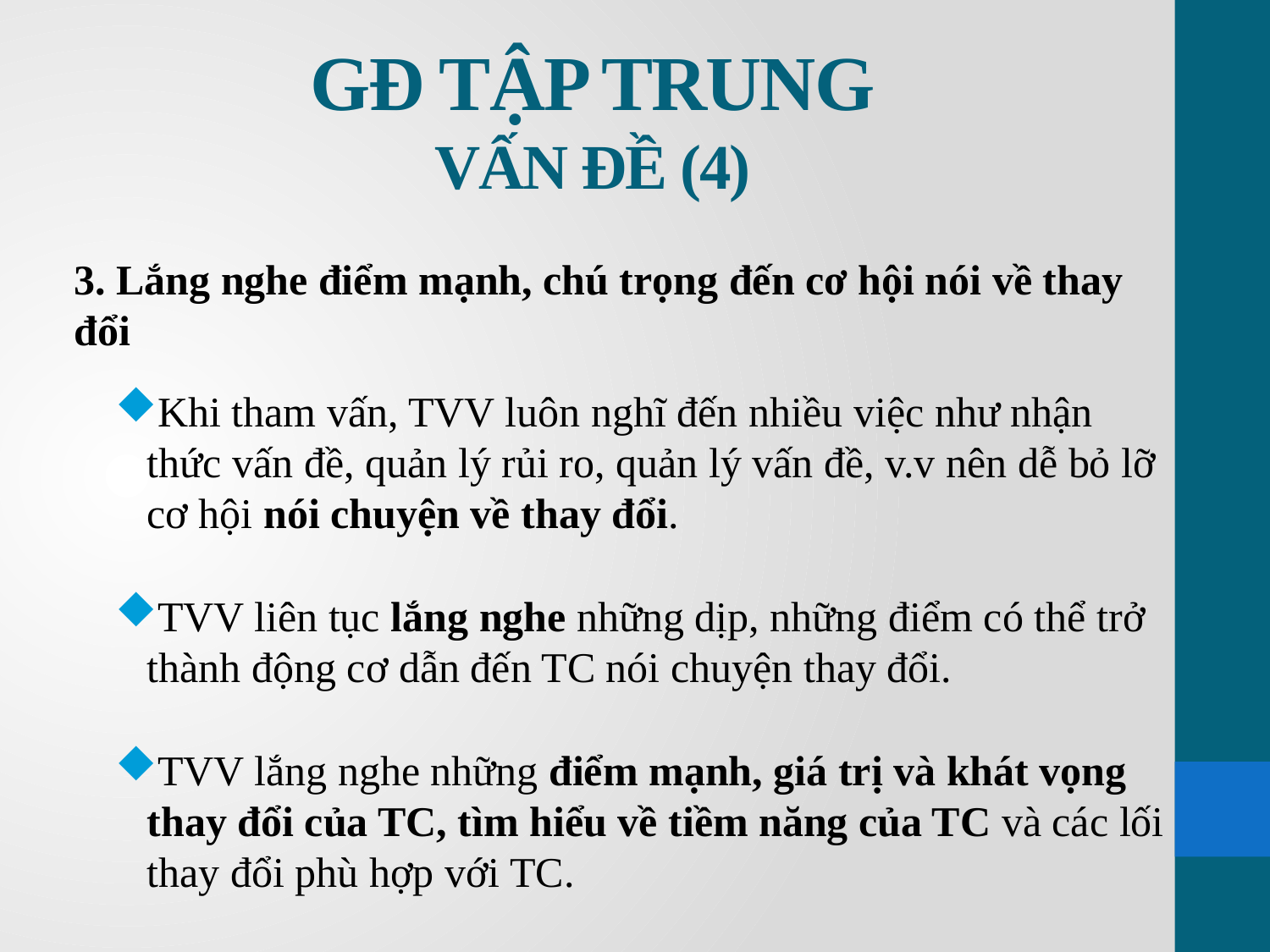

# GĐ TẬP TRUNG VẤN ĐỀ (4)
3. Lắng nghe điểm mạnh, chú trọng đến cơ hội nói về thay đổi

Khi tham vấn, TVV luôn nghĩ đến nhiều việc như nhận thức vấn đề, quản lý rủi ro, quản lý vấn đề, v.v nên dễ bỏ lỡ cơ hội nói chuyện về thay đổi.

TVV liên tục lắng nghe những dịp, những điểm có thể trở thành động cơ dẫn đến TC nói chuyện thay đổi.

TVV lắng nghe những điểm mạnh, giá trị và khát vọng thay đổi của TC, tìm hiểu về tiềm năng của TC và các lối thay đổi phù hợp với TC.